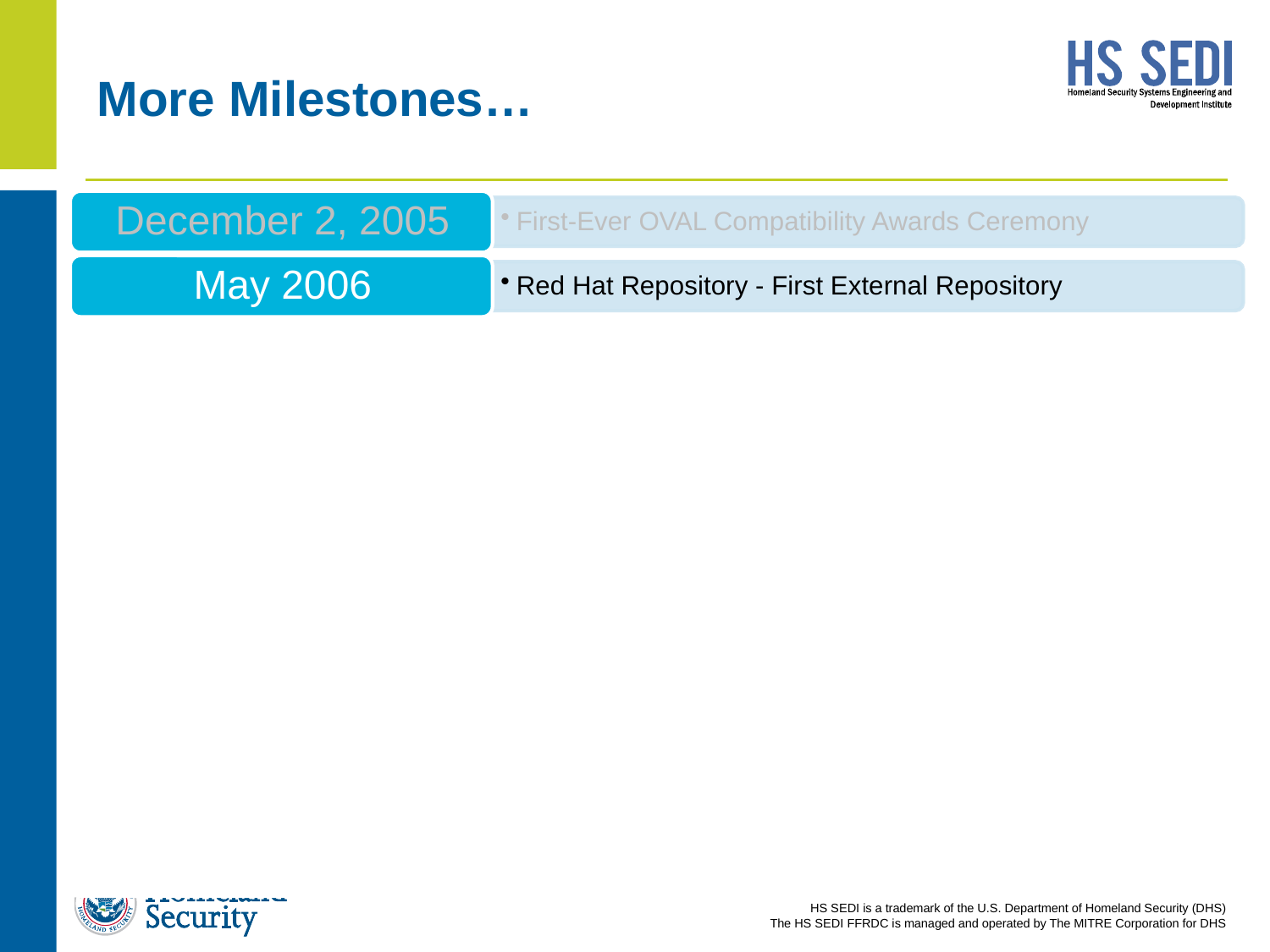

# More Milestones…
First-Ever OVAL Compatibility Awards Ceremony
December 2, 2005
Red Hat Repository - First External Repository
May 2006
Version 5
June 16, 2006
2nd Annual Developer Days
July 2006
National Security Content Automation Initiative Conference
September 18, 2006
FDCC
July 31, 2007
Version 5.4
April 10, 2008
USGCB
April 23, 2010
Version 5.8
September 15, 2010
10000 Definition Milestone
September 16, 2010
SCAP 1.0 Specification
September 2009

| 16 |